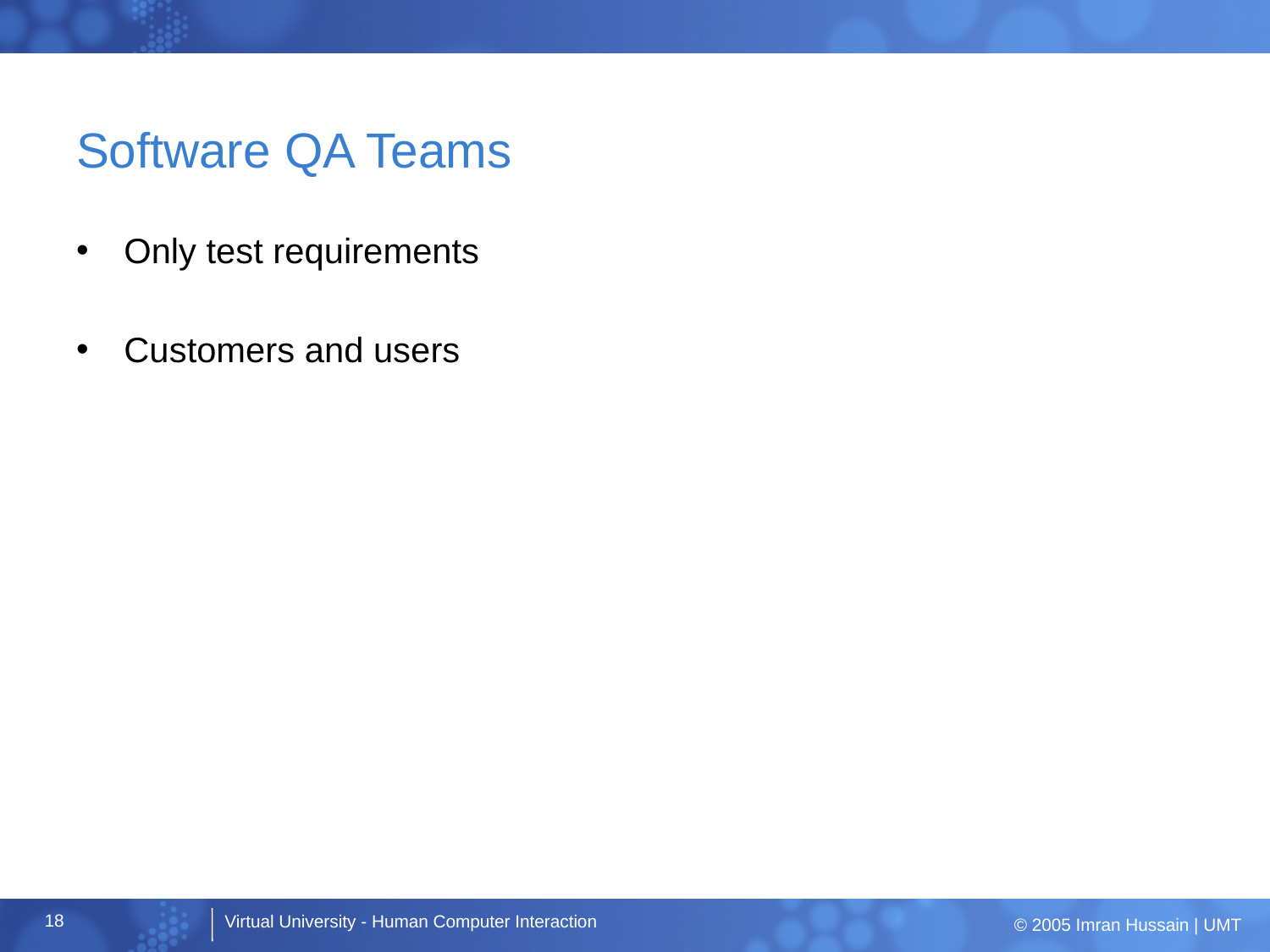

# Software QA Teams
Only test requirements

Customers and users